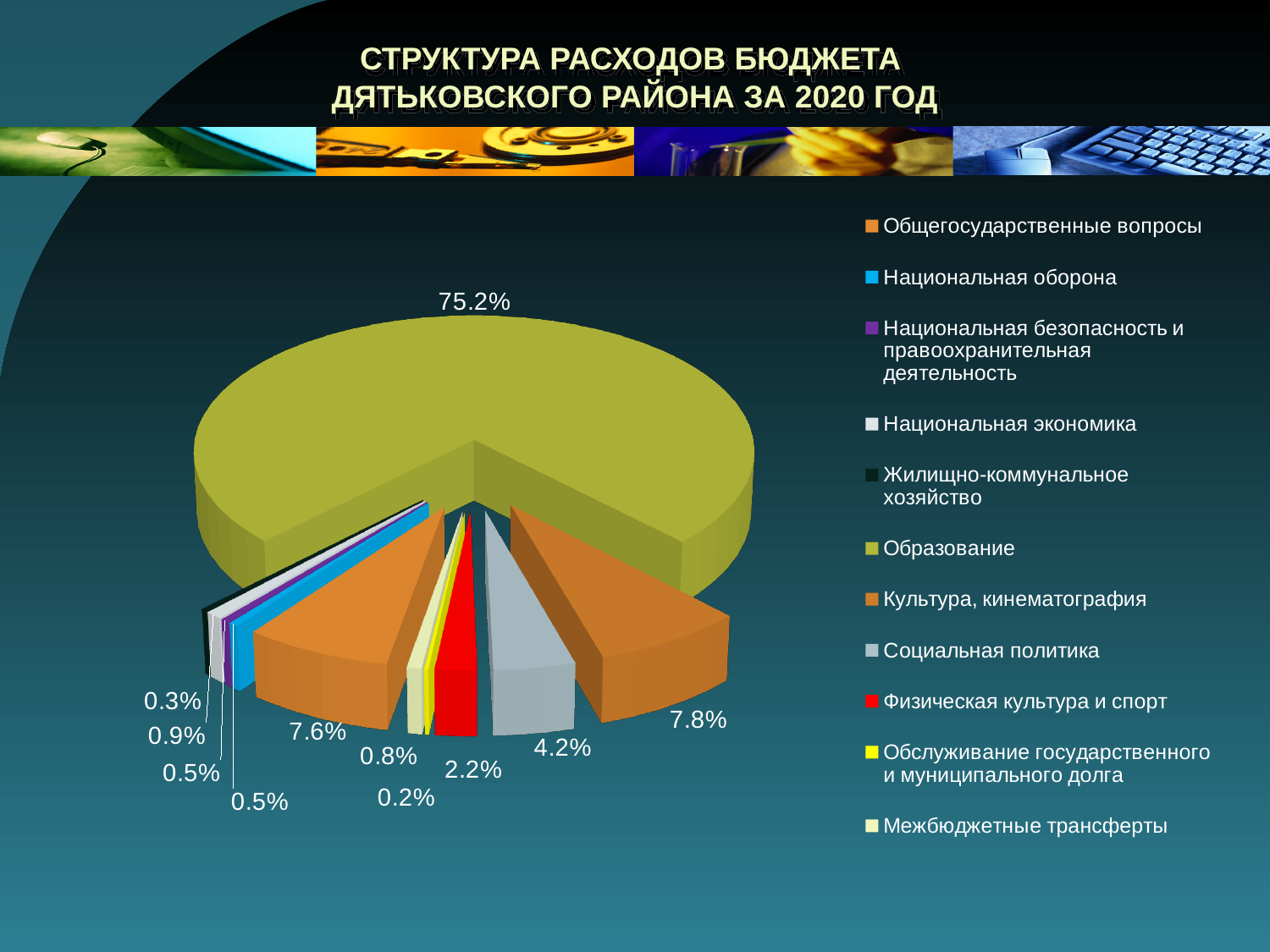

# СТРУКТУРА РАСХОДОВ БЮДЖЕТА ДЯТЬКОВСКОГО РАЙОНА ЗА 2020 ГОД

[unsupported chart]